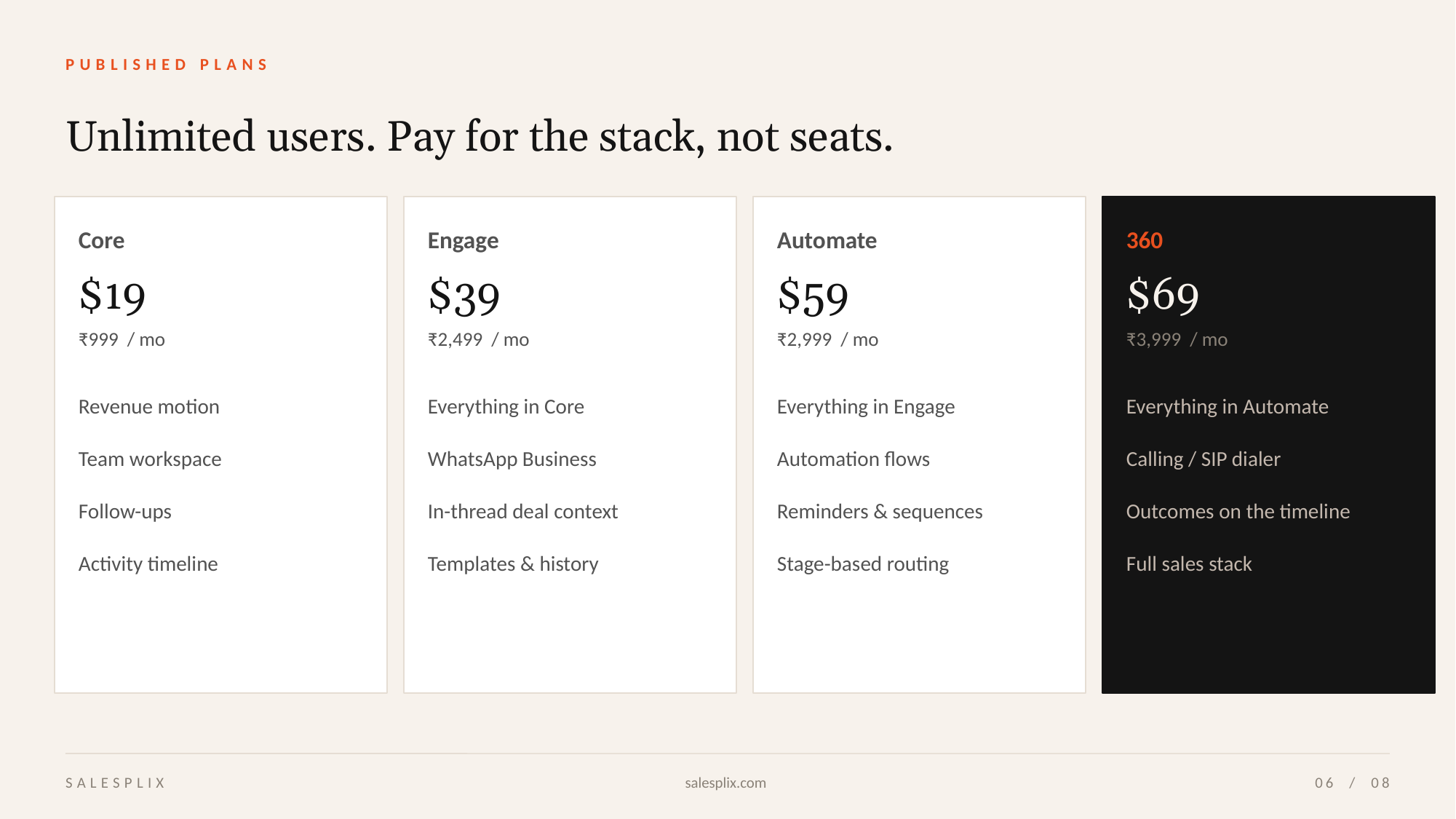

PUBLISHED PLANS
Unlimited users. Pay for the stack, not seats.

Core
Engage
Automate
360
$19
$39
$59
$69
₹999  / mo
₹2,499  / mo
₹2,999  / mo
₹3,999  / mo
Revenue motion
Everything in Core
Everything in Engage
Everything in Automate
Team workspace
WhatsApp Business
Automation flows
Calling / SIP dialer
Follow-ups
In-thread deal context
Reminders & sequences
Outcomes on the timeline
Activity timeline
Templates & history
Stage-based routing
Full sales stack

SALESPLIX
salesplix.com
06  /  08